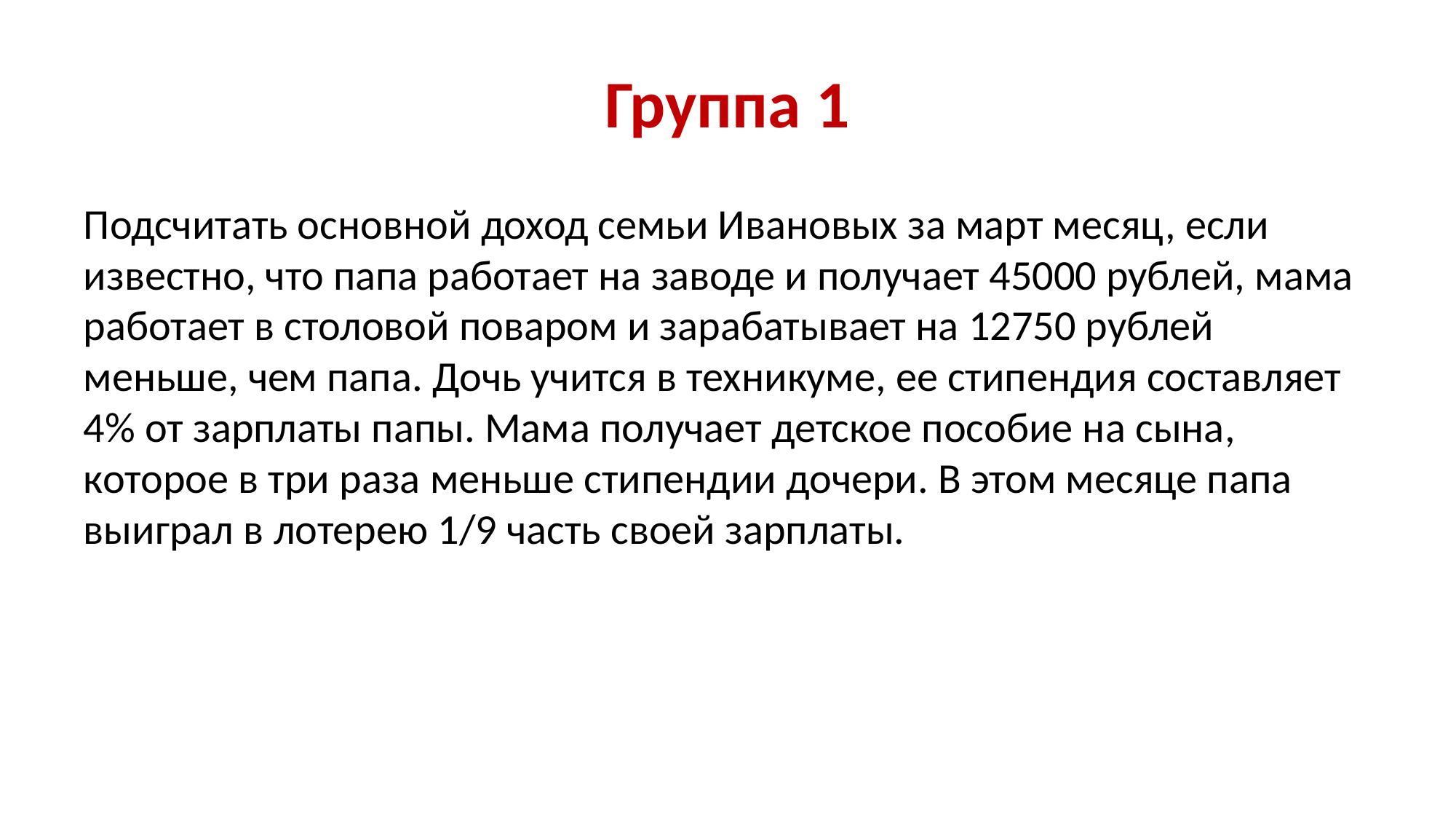

# Группа 1
Подсчитать основной доход семьи Ивановых за март месяц, если известно, что папа работает на заводе и получает 45000 рублей, мама работает в столовой поваром и зарабатывает на 12750 рублей меньше, чем папа. Дочь учится в техникуме, ее стипендия составляет 4% от зарплаты папы. Мама получает детское пособие на сына, которое в три раза меньше стипендии дочери. В этом месяце папа выиграл в лотерею 1/9 часть своей зарплаты.